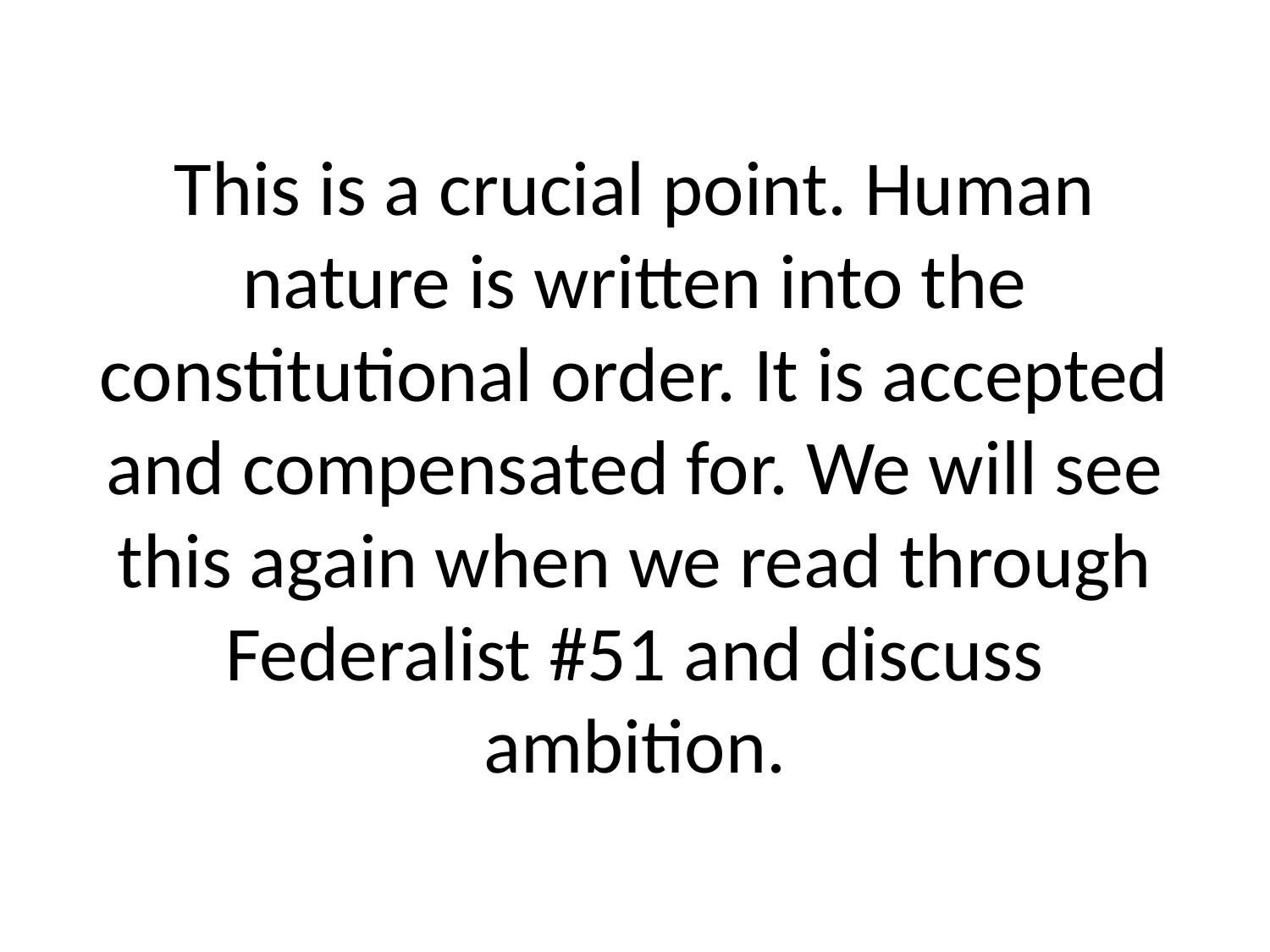

# This is a crucial point. Human nature is written into the constitutional order. It is accepted and compensated for. We will see this again when we read through Federalist #51 and discuss ambition.